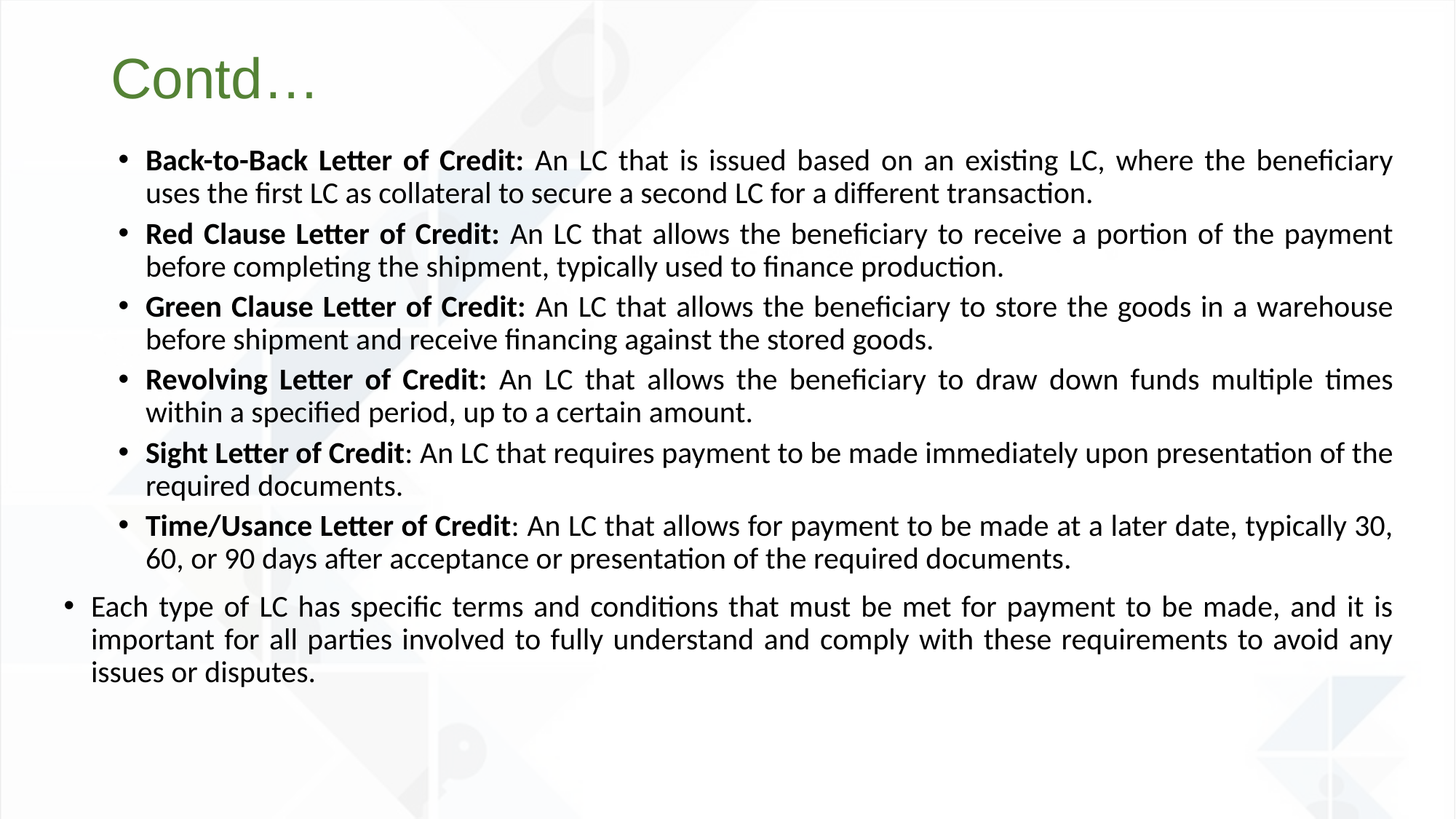

# Contd…
Back-to-Back Letter of Credit: An LC that is issued based on an existing LC, where the beneficiary uses the first LC as collateral to secure a second LC for a different transaction.
Red Clause Letter of Credit: An LC that allows the beneficiary to receive a portion of the payment before completing the shipment, typically used to finance production.
Green Clause Letter of Credit: An LC that allows the beneficiary to store the goods in a warehouse before shipment and receive financing against the stored goods.
Revolving Letter of Credit: An LC that allows the beneficiary to draw down funds multiple times within a specified period, up to a certain amount.
Sight Letter of Credit: An LC that requires payment to be made immediately upon presentation of the required documents.
Time/Usance Letter of Credit: An LC that allows for payment to be made at a later date, typically 30, 60, or 90 days after acceptance or presentation of the required documents.
Each type of LC has specific terms and conditions that must be met for payment to be made, and it is important for all parties involved to fully understand and comply with these requirements to avoid any issues or disputes.